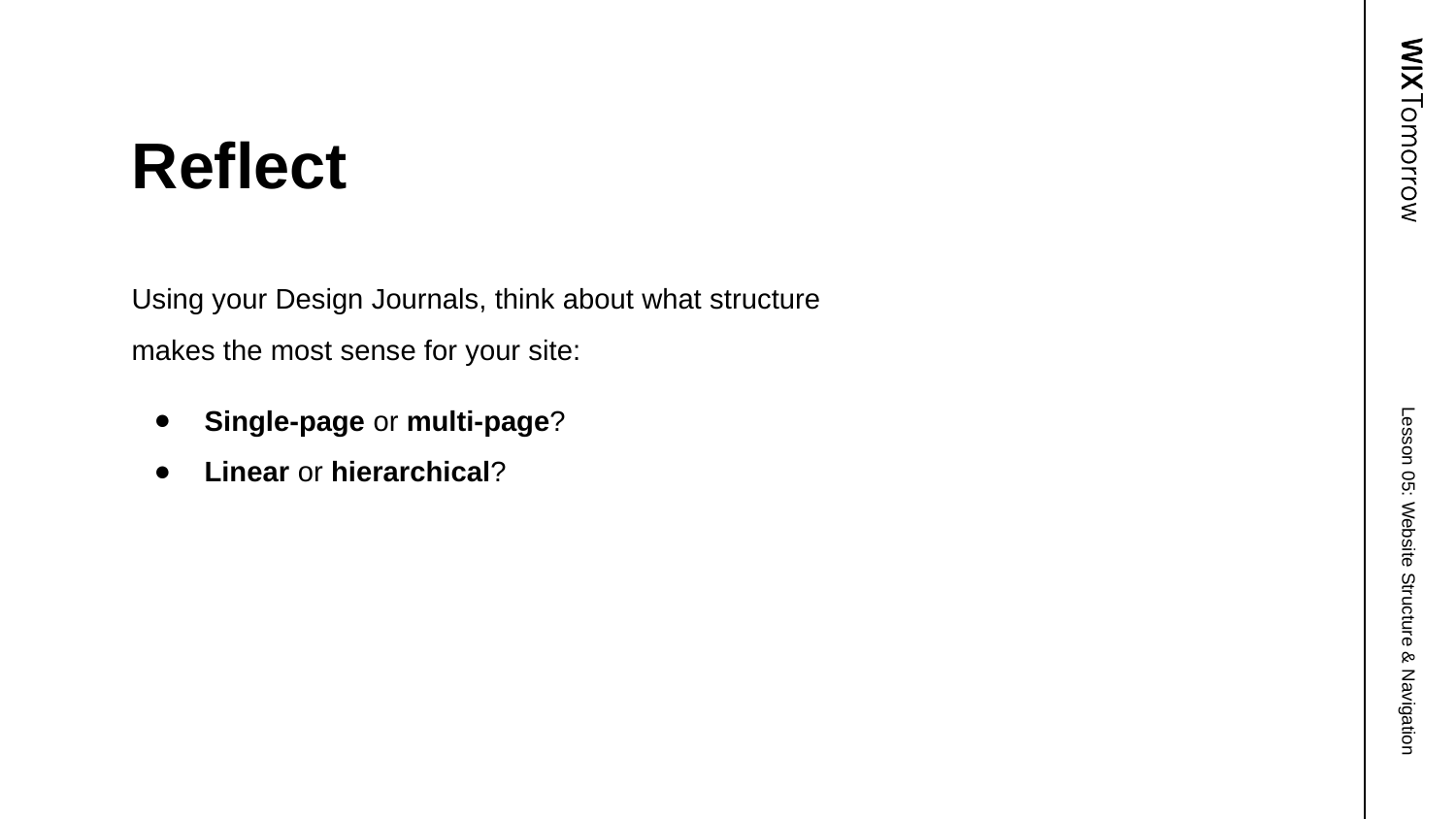

# Reflect
Using your Design Journals, think about what structure makes the most sense for your site:
Single-page or multi-page?
Linear or hierarchical?